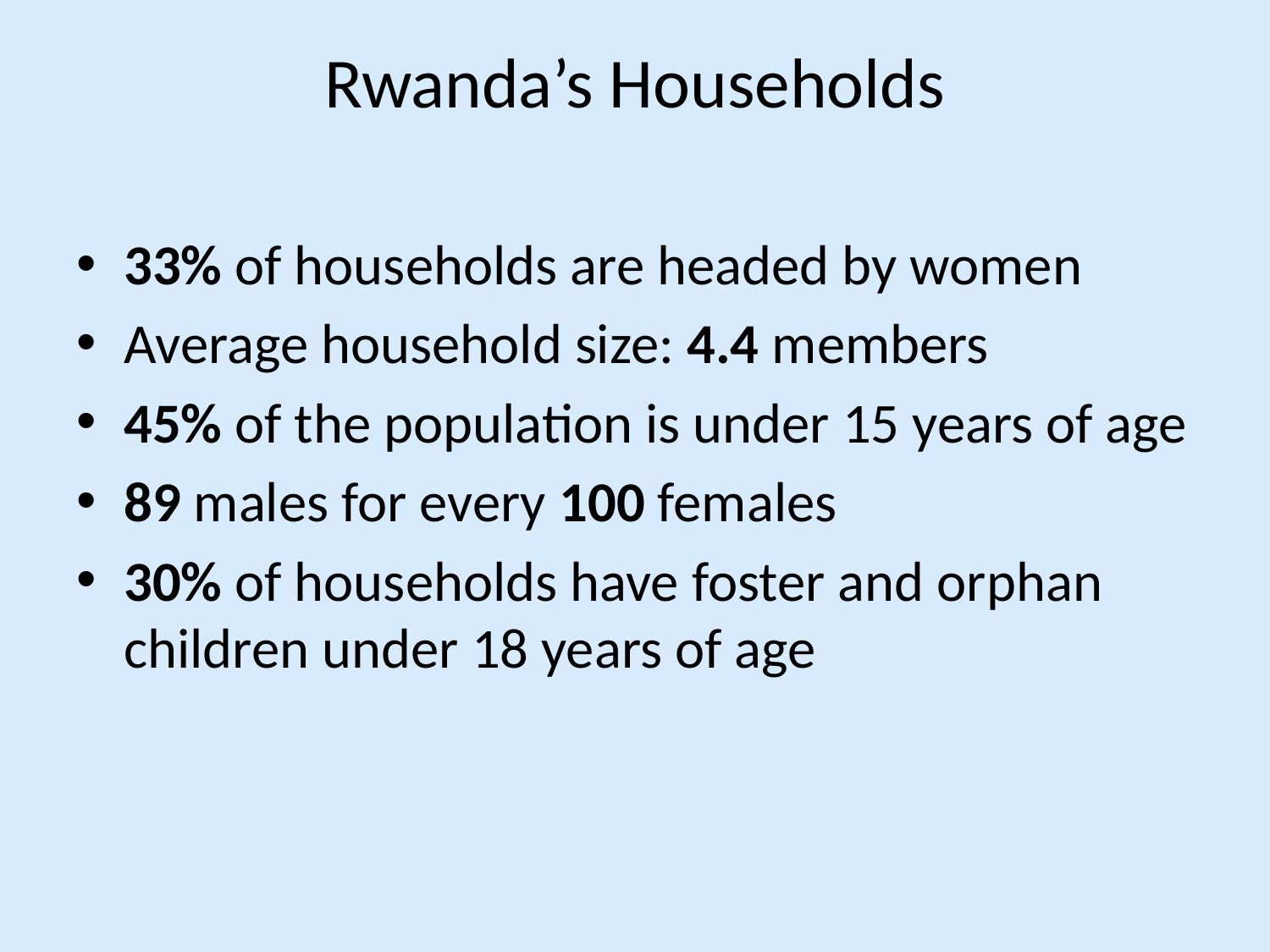

# Rwanda’s Households
33% of households are headed by women
Average household size: 4.4 members
45% of the population is under 15 years of age
89 males for every 100 females
30% of households have foster and orphan children under 18 years of age